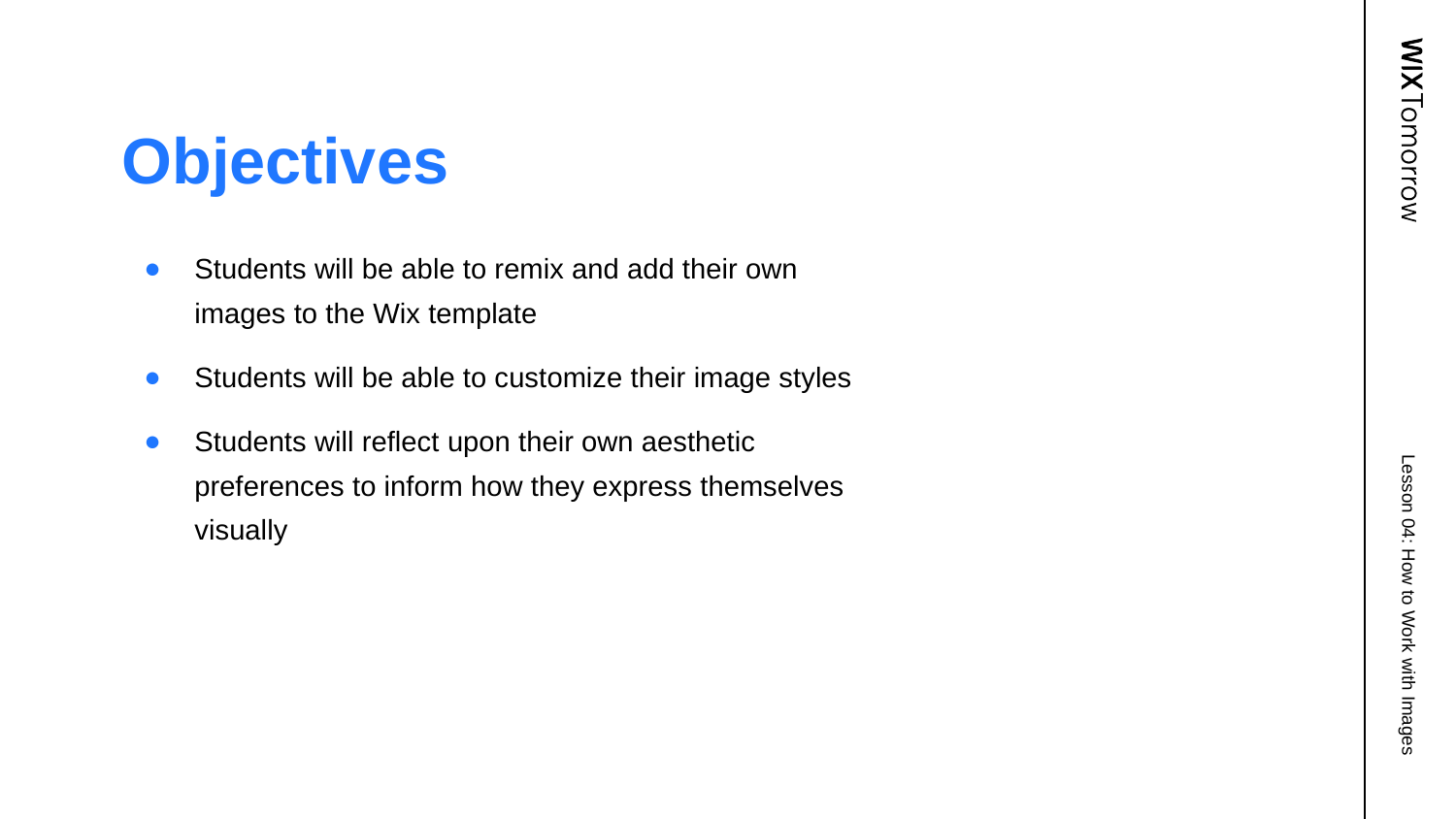

# Objectives
Students will be able to remix and add their own images to the Wix template
Students will be able to customize their image styles
Students will reflect upon their own aesthetic preferences to inform how they express themselves visually